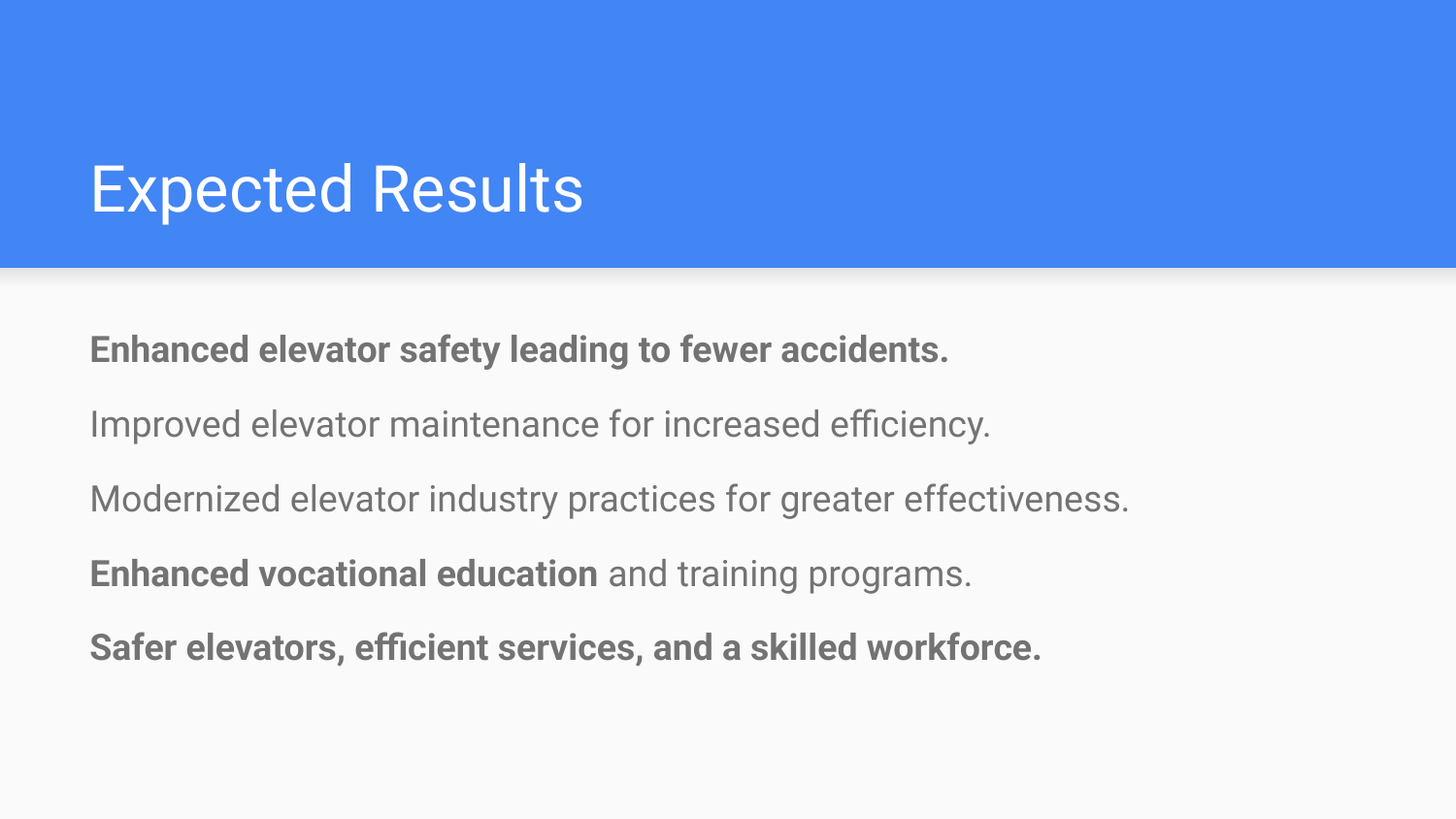

# Expected Results
Enhanced elevator safety leading to fewer accidents.
Improved elevator maintenance for increased efficiency.
Modernized elevator industry practices for greater effectiveness.
Enhanced vocational education and training programs.
Safer elevators, efficient services, and a skilled workforce.